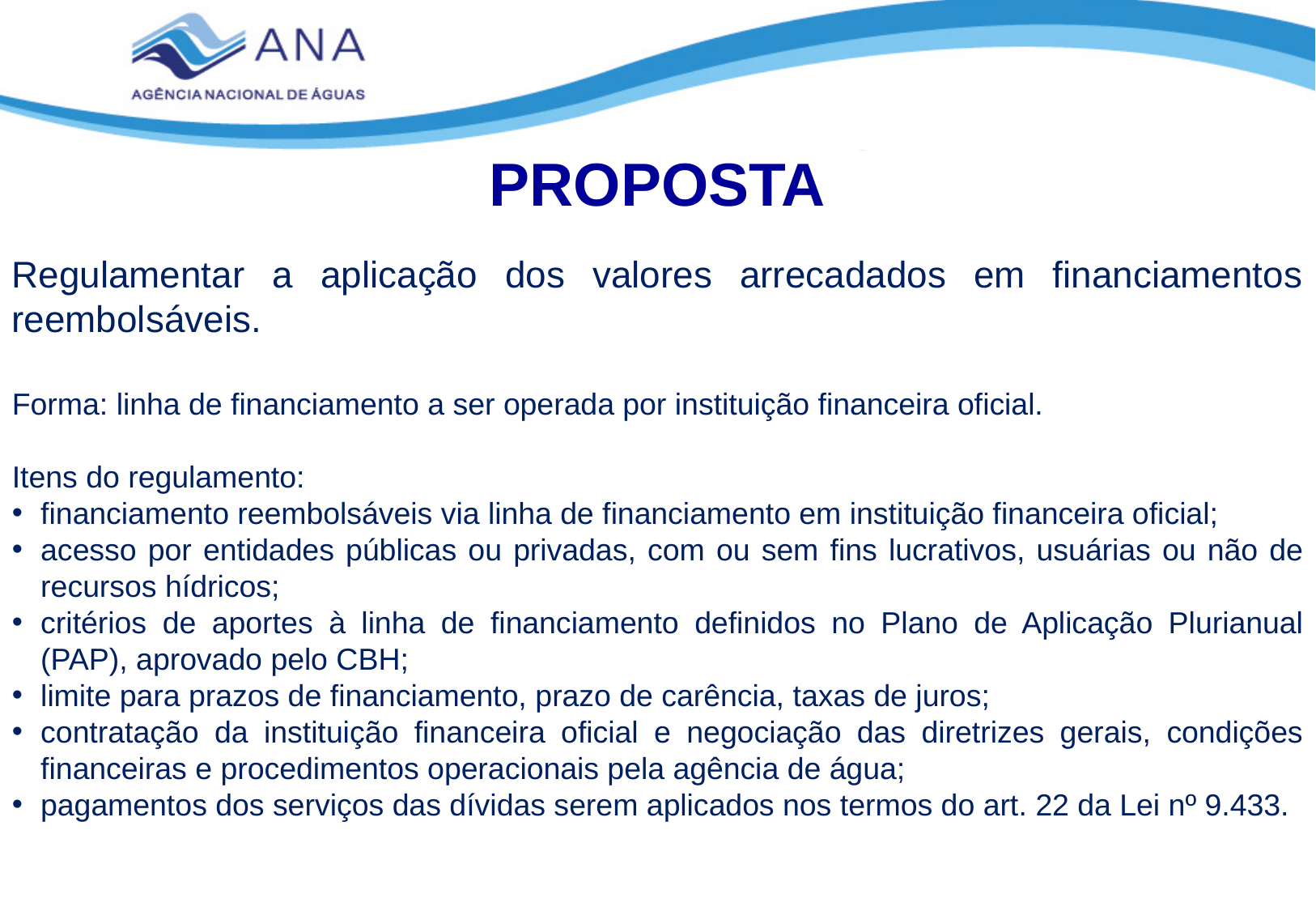

PROPOSTA
Regulamentar a aplicação dos valores arrecadados em financiamentos reembolsáveis.

Forma: linha de financiamento a ser operada por instituição financeira oficial.

Itens do regulamento:
financiamento reembolsáveis via linha de financiamento em instituição financeira oficial;
acesso por entidades públicas ou privadas, com ou sem fins lucrativos, usuárias ou não de recursos hídricos;
critérios de aportes à linha de financiamento definidos no Plano de Aplicação Plurianual (PAP), aprovado pelo CBH;
limite para prazos de financiamento, prazo de carência, taxas de juros;
contratação da instituição financeira oficial e negociação das diretrizes gerais, condições financeiras e procedimentos operacionais pela agência de água;
pagamentos dos serviços das dívidas serem aplicados nos termos do art. 22 da Lei nº 9.433.